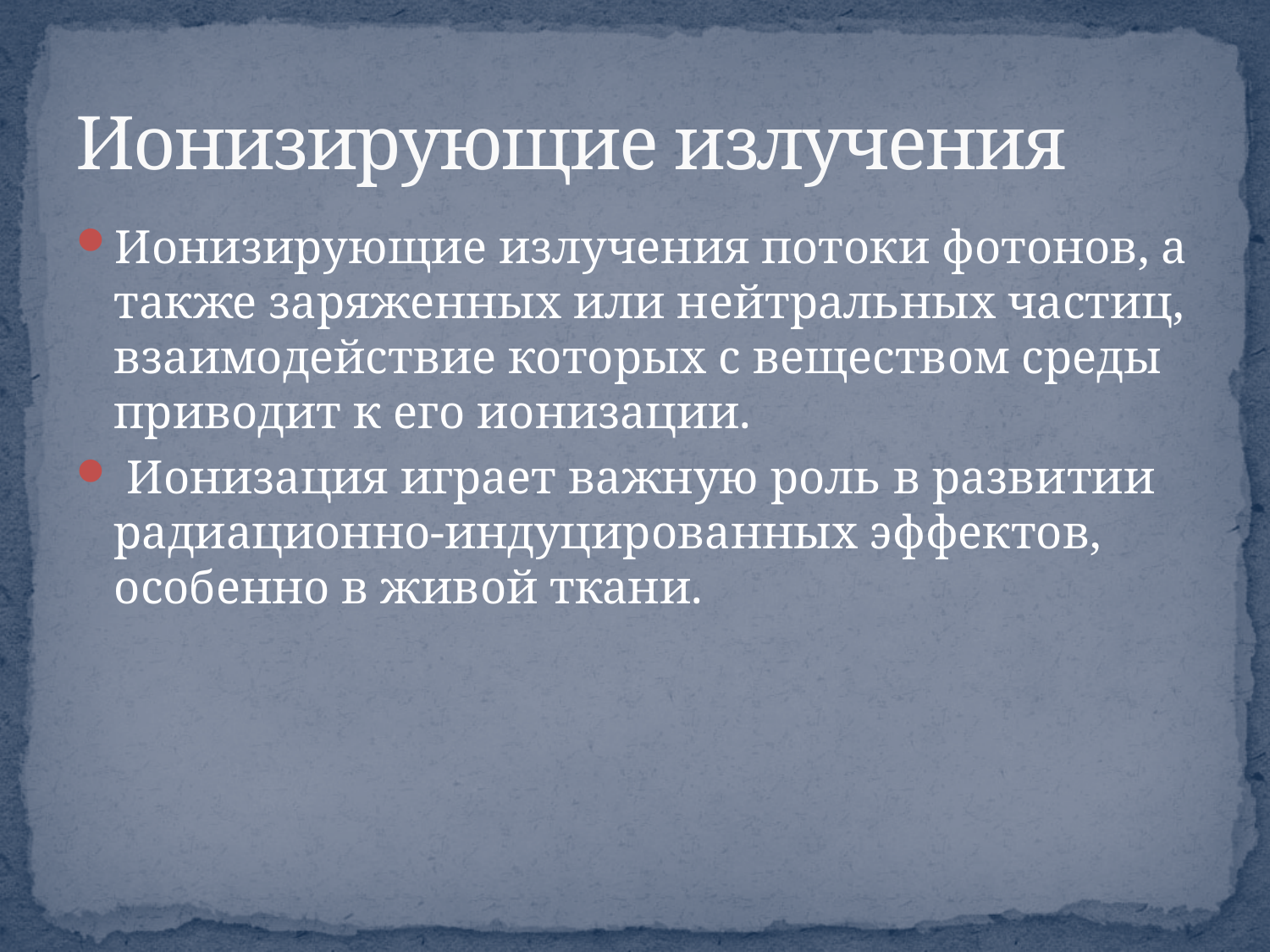

# Ионизирующие излучения
Ионизирующие излучения потоки фотонов, а также заряженных или нейтральных частиц, взаимодействие которых с веществом среды приводит к его ионизации.
 Ионизация играет важную роль в развитии радиационно-индуцированных эффектов, особенно в живой ткани.